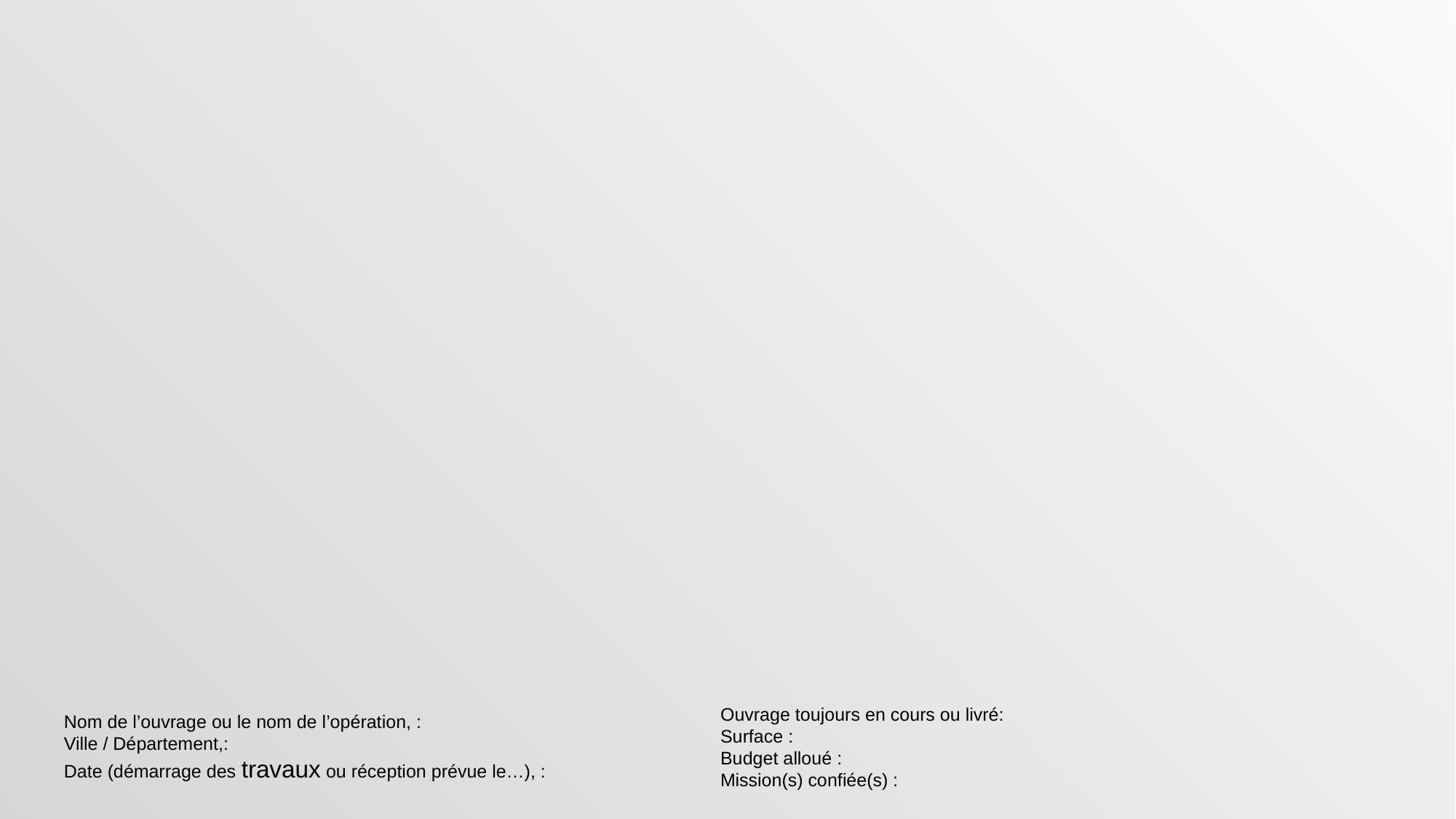

# Nom de l’ouvrage ou le nom de l’opération, : Ville / Département,: Date (démarrage des travaux ou réception prévue le…), :
Ouvrage toujours en cours ou livré:
Surface :
Budget alloué :
Mission(s) confiée(s) :